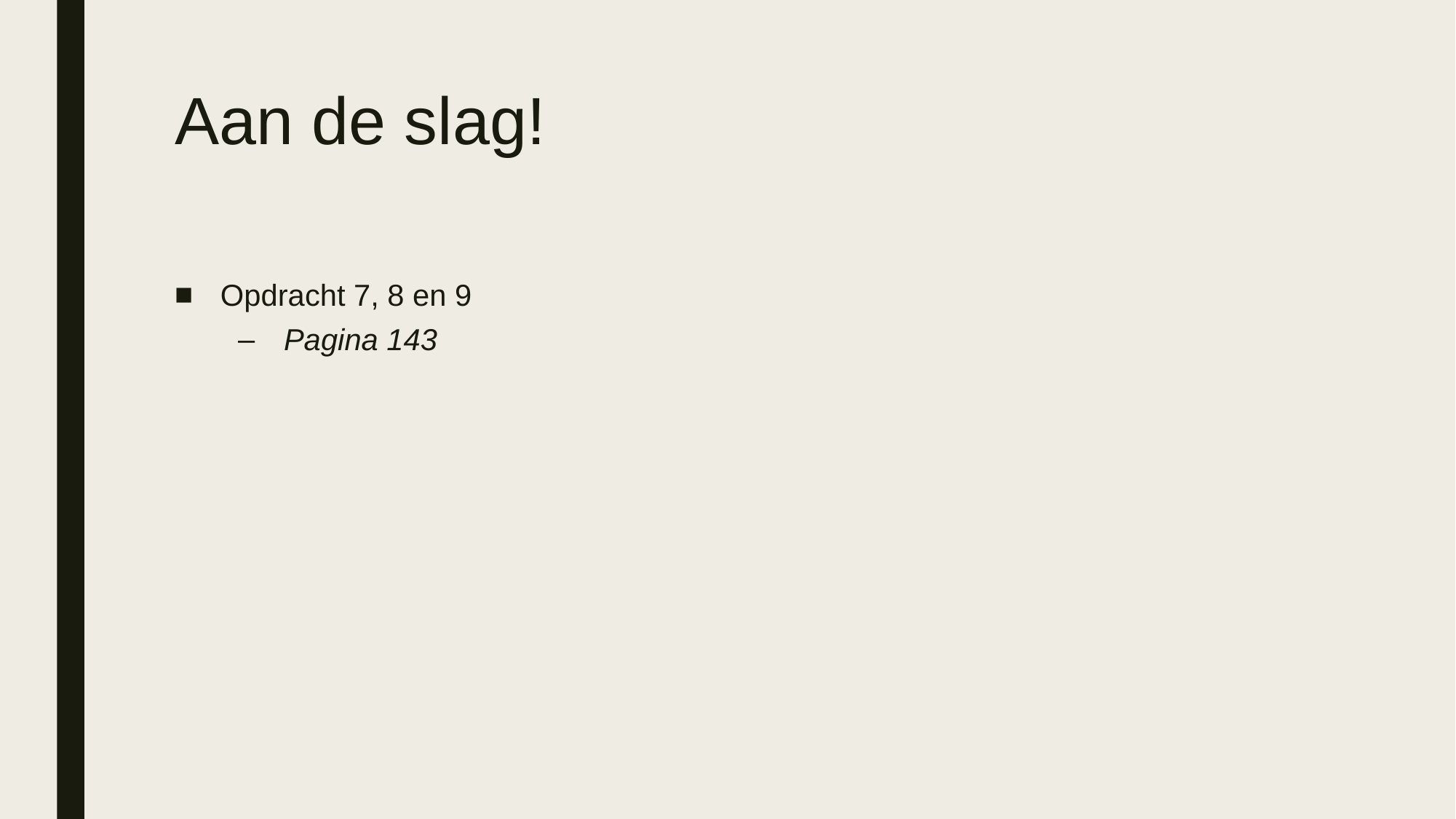

# Aan de slag!
Opdracht 7, 8 en 9
Pagina 143